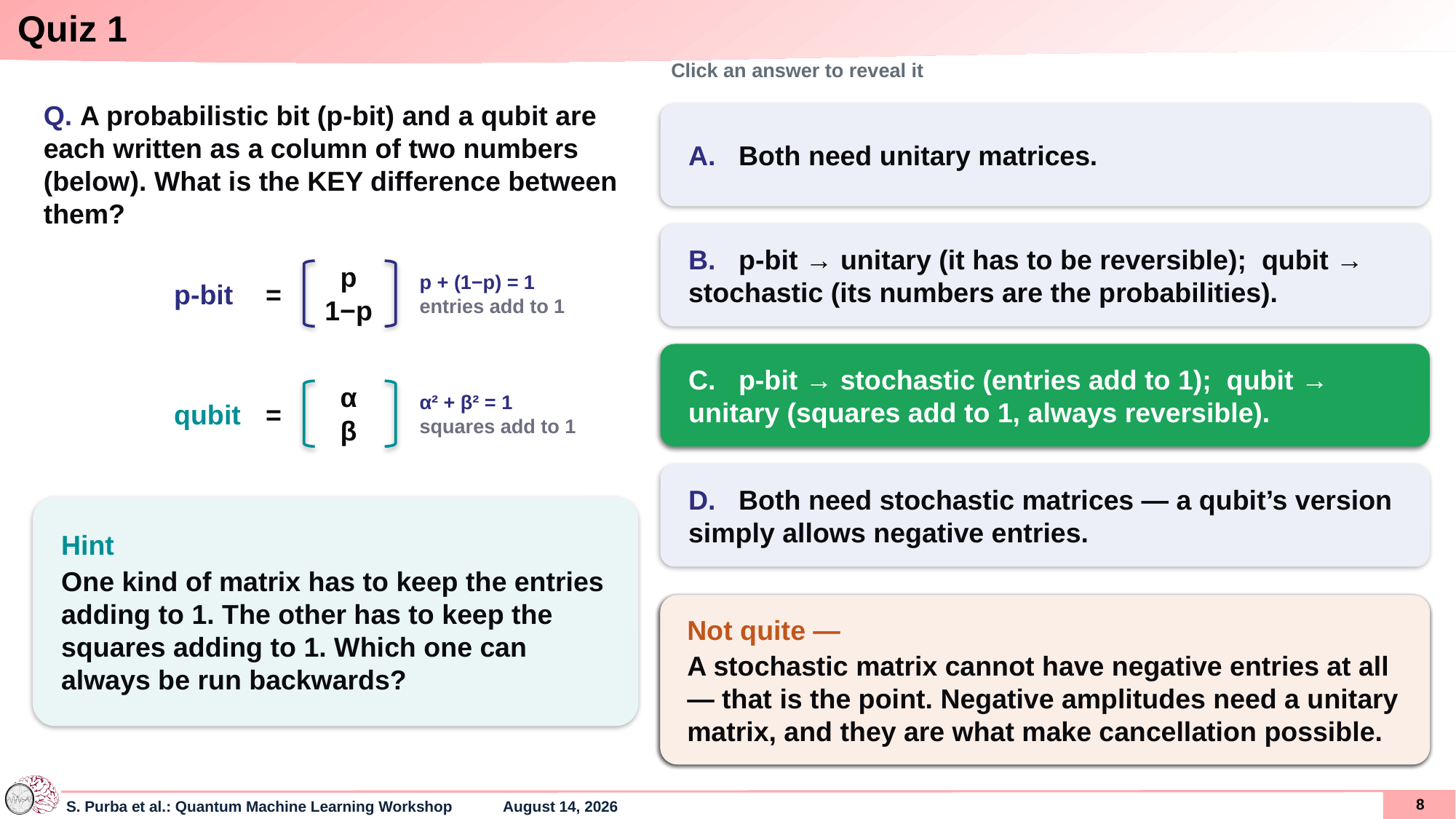

# Quiz 1
Click an answer to reveal it
Q. A probabilistic bit (p-bit) and a qubit are each written as a column of two numbers (below). What is the KEY difference between them?
A.   Both need unitary matrices.
B.   p-bit → unitary (it has to be reversible);  qubit → stochastic (its numbers are the probabilities).
p

p-bit
=
1−p
α

qubit
=
β
p + (1−p) = 1
entries add to 1
C.   p-bit → stochastic (entries add to 1);  qubit → unitary (squares add to 1, always reversible).
C.   p-bit → stochastic (entries add to 1);  qubit → unitary (squares add to 1, always reversible).
α² + β² = 1
squares add to 1
D.   Both need stochastic matrices — a qubit’s version simply allows negative entries.
Hint
One kind of matrix has to keep the entries adding to 1. The other has to keep the squares adding to 1. Which one can always be run backwards?
Not quite —
Not quite — those are two different rules. Stochastic preserves the sum of the entries; unitary preserves the sum of the squares. Only a unitary matrix always has an exact inverse.
Not quite —
Backwards — the reversible one is the qubit. Unitary is the quantum rule; stochastic is the classical one, and averaging cannot be undone.
Correct!
Exactly! Stochastic only shuffles probability and can erase information. Unitary rotates amplitudes, keeps the total at 100%, and can always be undone — and that is what lets two paths cancel.
Not quite —
A stochastic matrix cannot have negative entries at all — that is the point. Negative amplitudes need a unitary matrix, and they are what make cancellation possible.